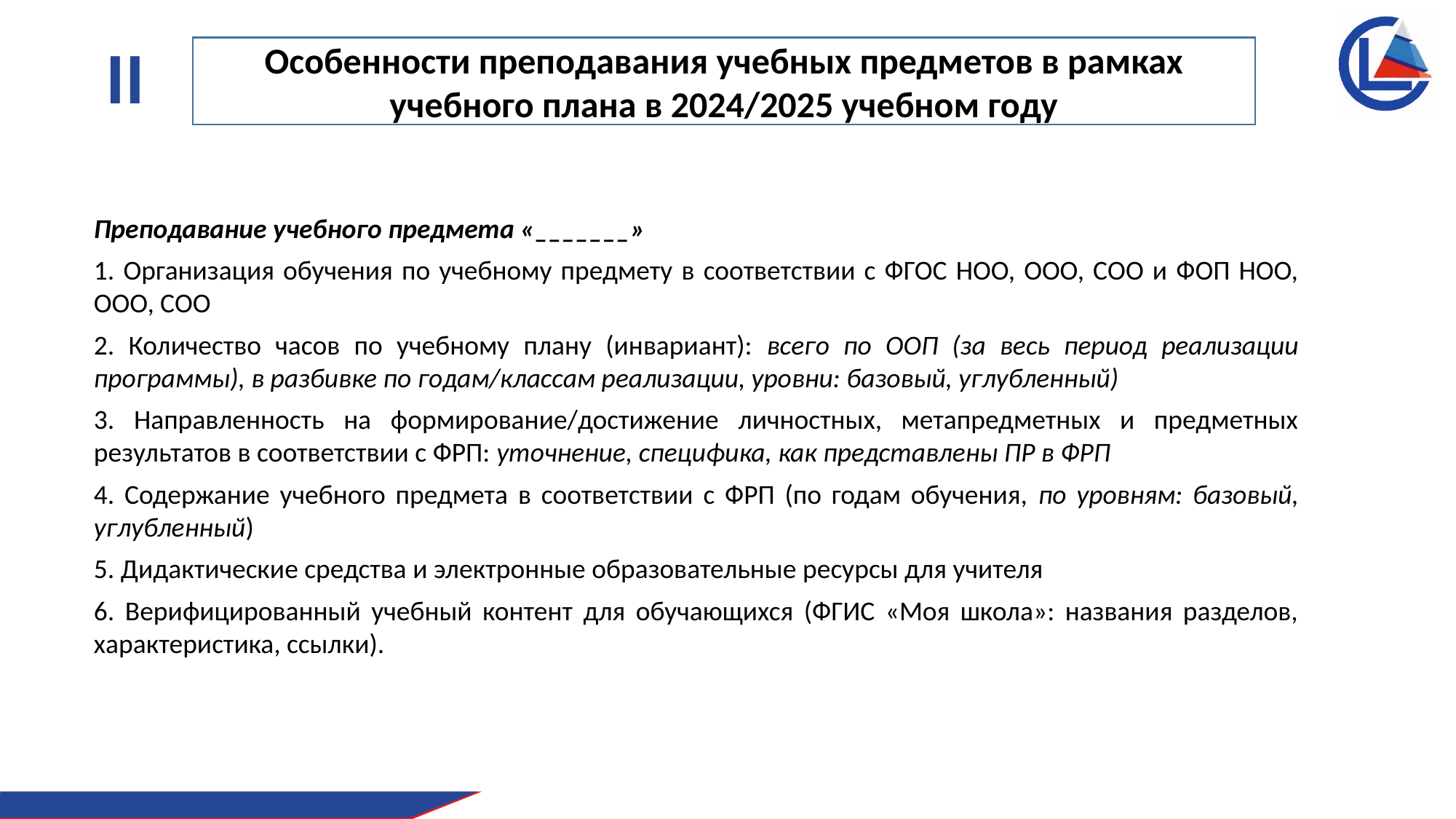

II
Особенности преподавания учебных предметов в рамках учебного плана в 2024/2025 учебном году
Преподавание учебного предмета «_______»
1. Организация обучения по учебному предмету в соответствии с ФГОС НОО, ООО, СОО и ФОП НОО, ООО, СОО
2. Количество часов по учебному плану (инвариант): всего по ООП (за весь период реализации программы), в разбивке по годам/классам реализации, уровни: базовый, углубленный)
3. Направленность на формирование/достижение личностных, метапредметных и предметных результатов в соответствии с ФРП: уточнение, специфика, как представлены ПР в ФРП
4. Содержание учебного предмета в соответствии с ФРП (по годам обучения, по уровням: базовый, углубленный)
5. Дидактические средства и электронные образовательные ресурсы для учителя
6. Верифицированный учебный контент для обучающихся (ФГИС «Моя школа»: названия разделов, характеристика, ссылки).